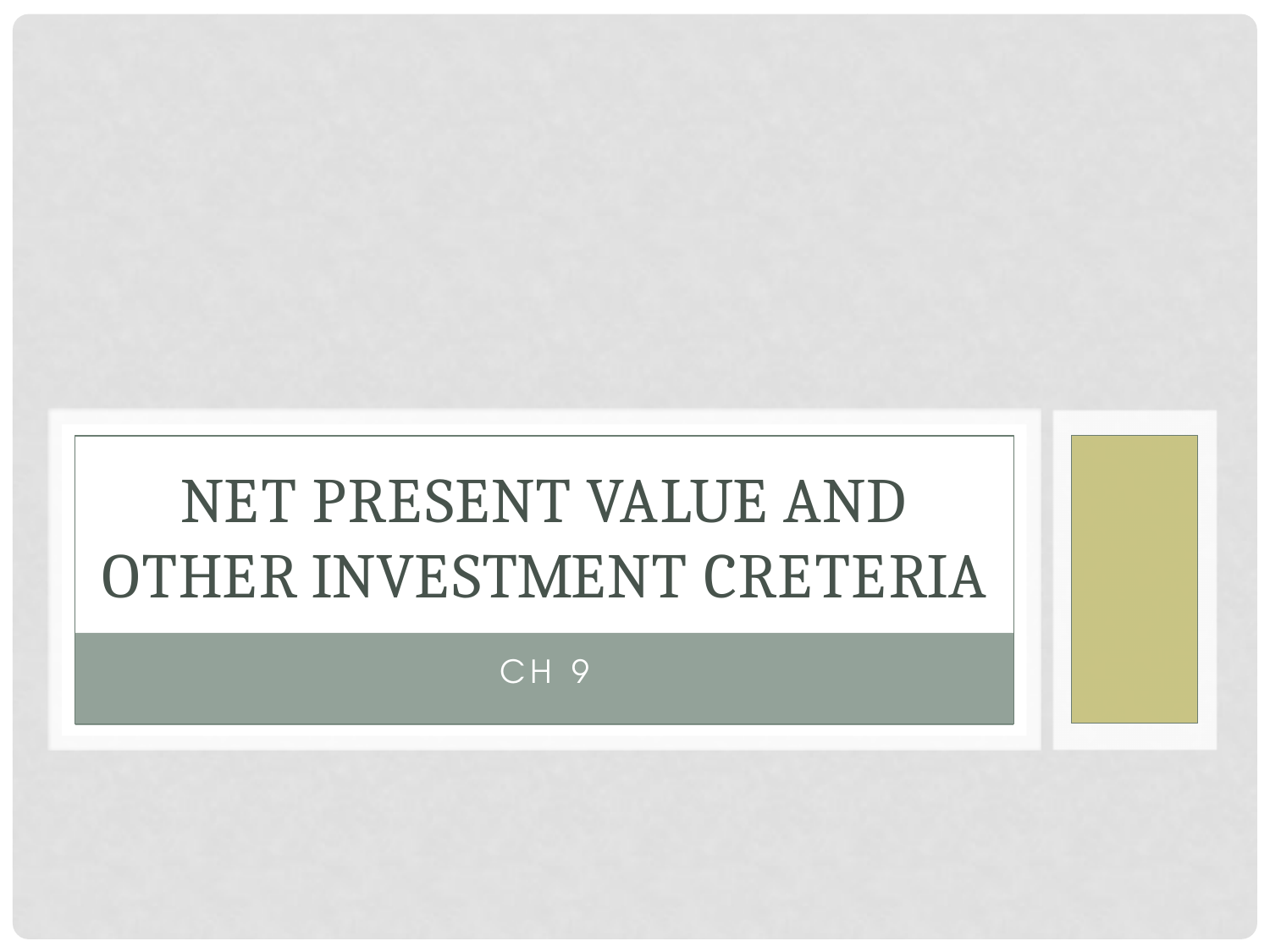

# NET PRESENT VALUE AND OTHER INVESTMENT CRETERIA
CH 9